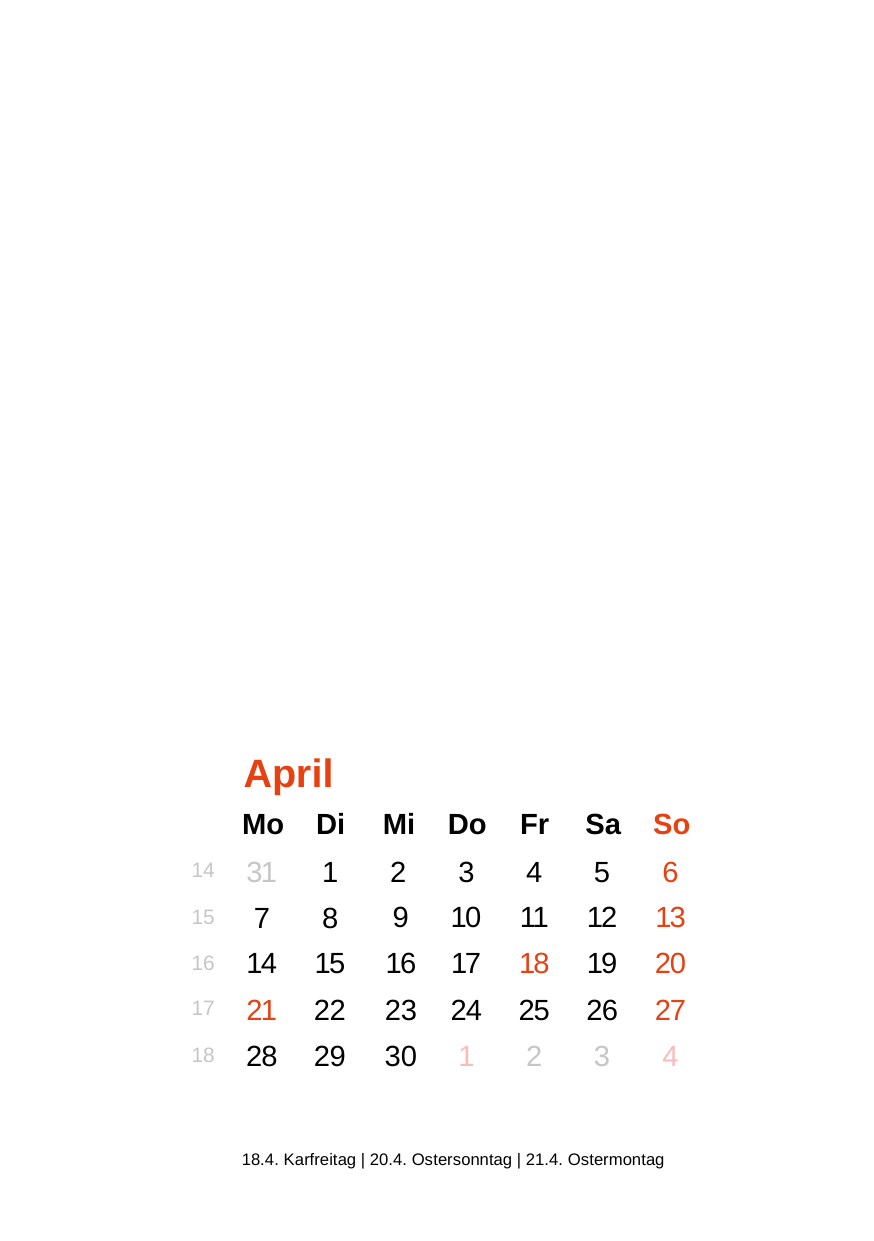

Ap
r
i
l
Mo
Di
Mi
Do
Fr
Sa
So
3
1
1
2
3
4
5
6
14
9
1
0
1
1
1
2
1
3
7
8
15
1
4
1
5
1
6
1
7
1
8
1
9
2
0
16
2
1
2
2
2
3
2
4
2
5
2
6
2
7
17
2
8
2
9
3
0
1
2
3
4
18
18.4. Karfreitag | 20.4. Ostersonntag | 21.4. Ostermontag